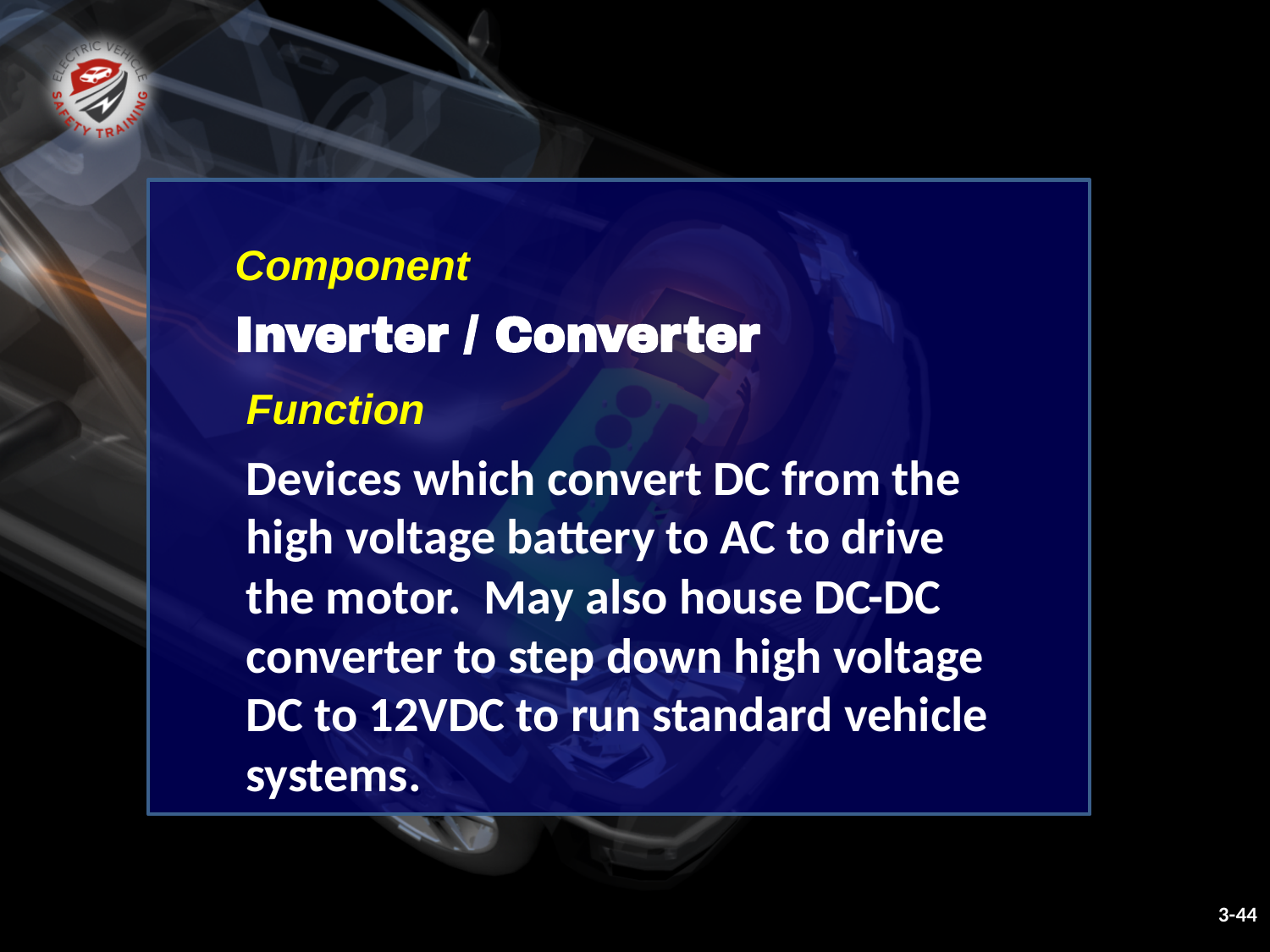

Component
Inverter / Converter
Function
Devices which convert DC from the high voltage battery to AC to drive the motor.  May also house DC-DC converter to step down high voltage DC to 12VDC to run standard vehicle systems.
3-44